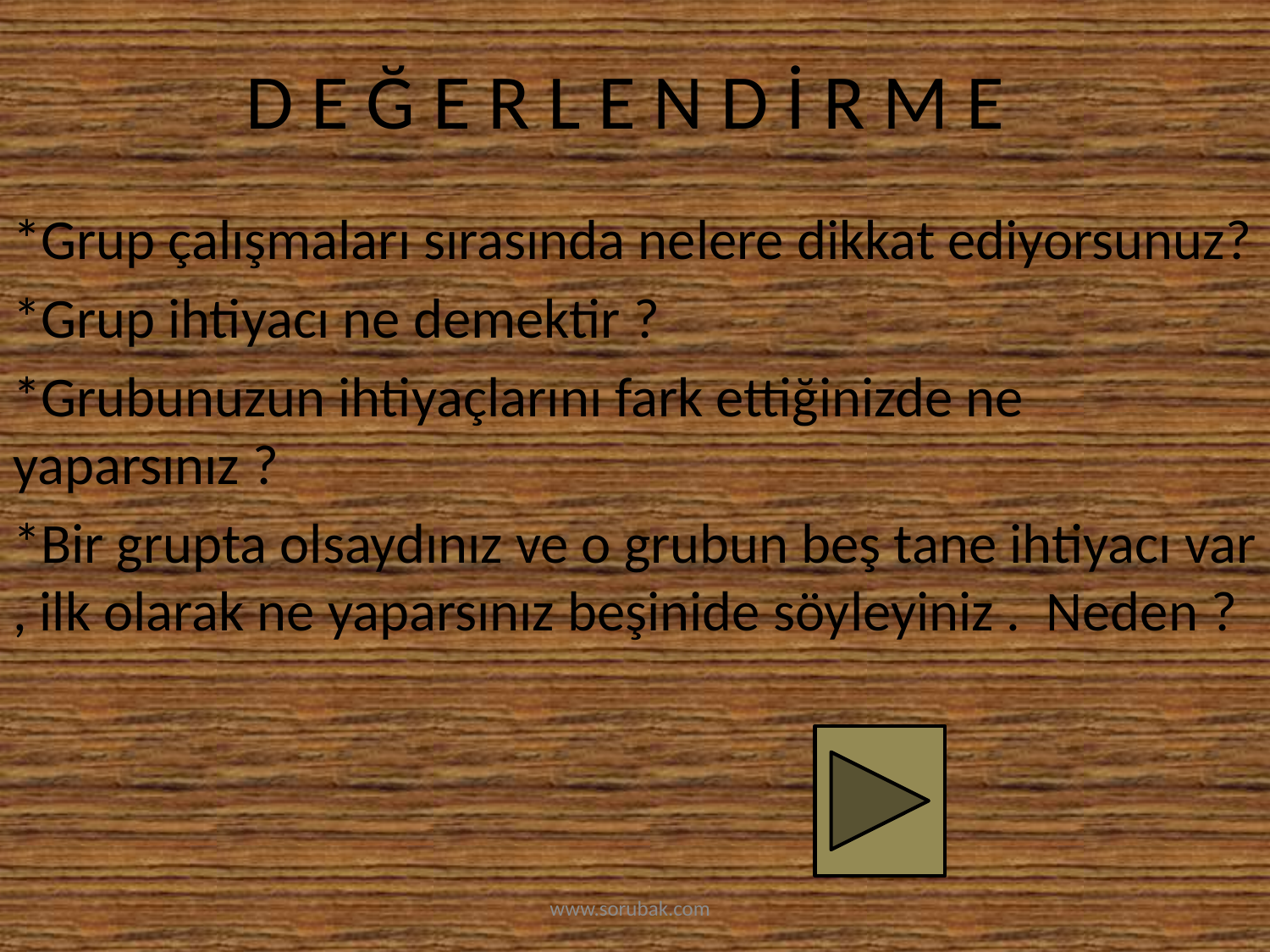

# D E Ğ E R L E N D İ R M E
*Grup çalışmaları sırasında nelere dikkat ediyorsunuz?
*Grup ihtiyacı ne demektir ?
*Grubunuzun ihtiyaçlarını fark ettiğinizde ne yaparsınız ?
*Bir grupta olsaydınız ve o grubun beş tane ihtiyacı var , ilk olarak ne yaparsınız beşinide söyleyiniz .  Neden ?

www.sorubak.com